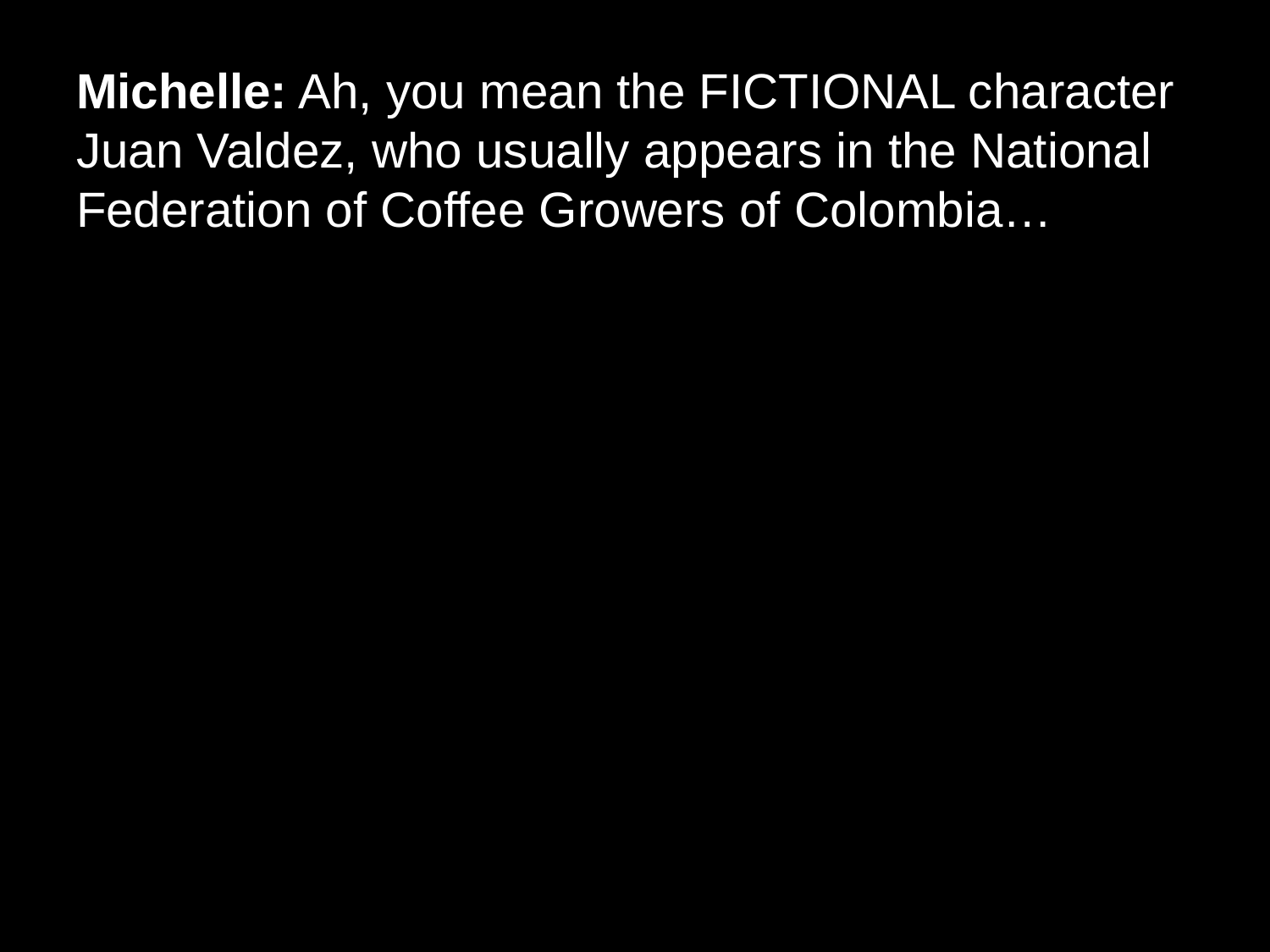

# Michelle: Ah, you mean the FICTIONAL character Juan Valdez, who usually appears in the National Federation of Coffee Growers of Colombia…